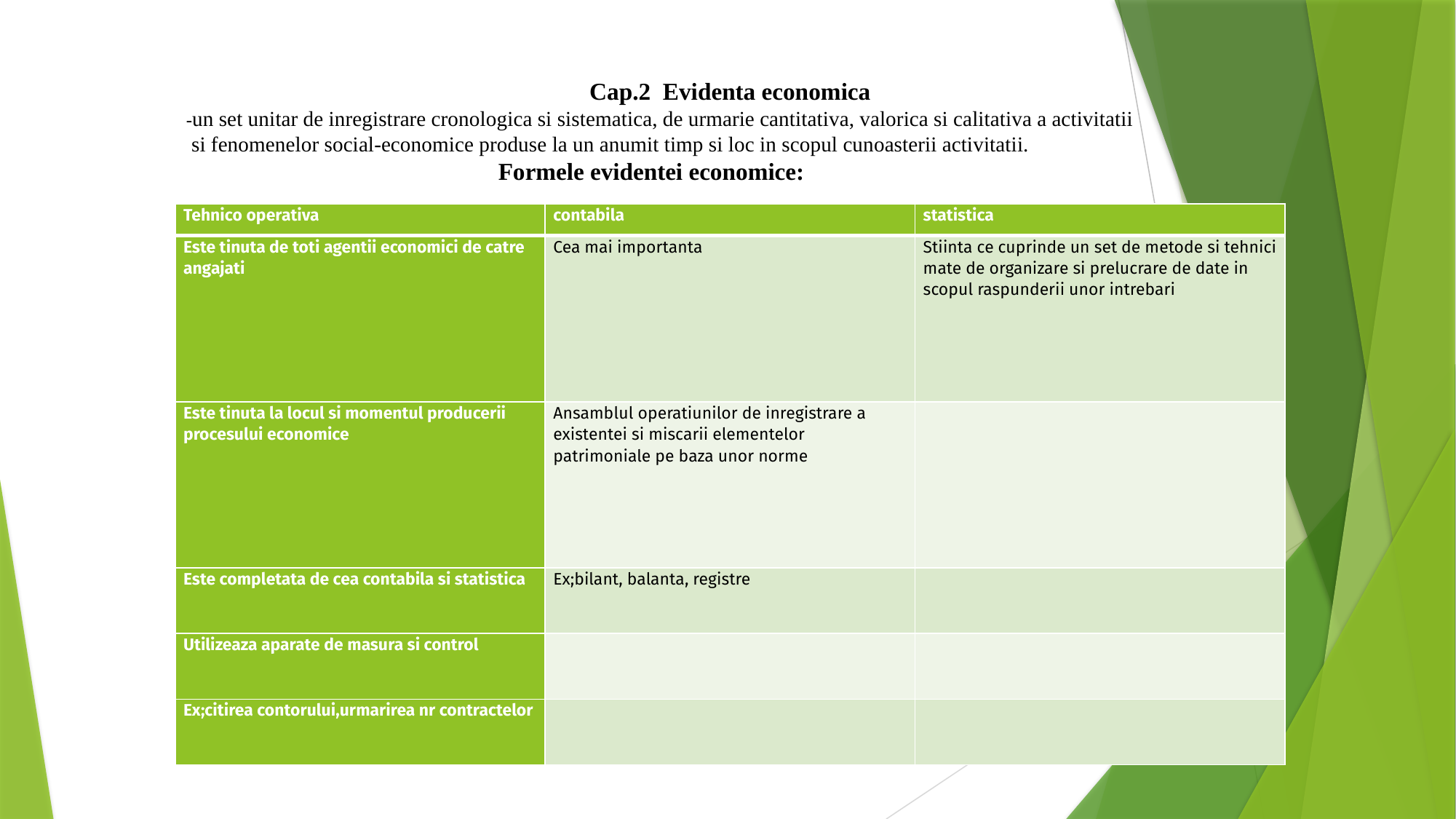

Cap.2  Evidenta economica
-un set unitar de inregistrare cronologica si sistematica, de urmarie cantitativa, valorica si calitativa a activitatii
 si fenomenelor social-economice produse la un anumit timp si loc in scopul cunoasterii activitatii.
                                                    Formele evidentei economice:
| Tehnico operativa | contabila | statistica |
| --- | --- | --- |
| Este tinuta de toti agentii economici de catre angajati | Cea mai importanta | Stiinta ce cuprinde un set de metode si tehnici mate de organizare si prelucrare de date in scopul raspunderii unor intrebari |
| Este tinuta la locul si momentul producerii procesului economice | Ansamblul operatiunilor de inregistrare a existentei si miscarii elementelor patrimoniale pe baza unor norme |  |
| Este completata de cea contabila si statistica | Ex;bilant, balanta, registre |  |
| Utilizeaza aparate de masura si control |  |  |
| Ex;citirea contorului,urmarirea nr contractelor |  |  |